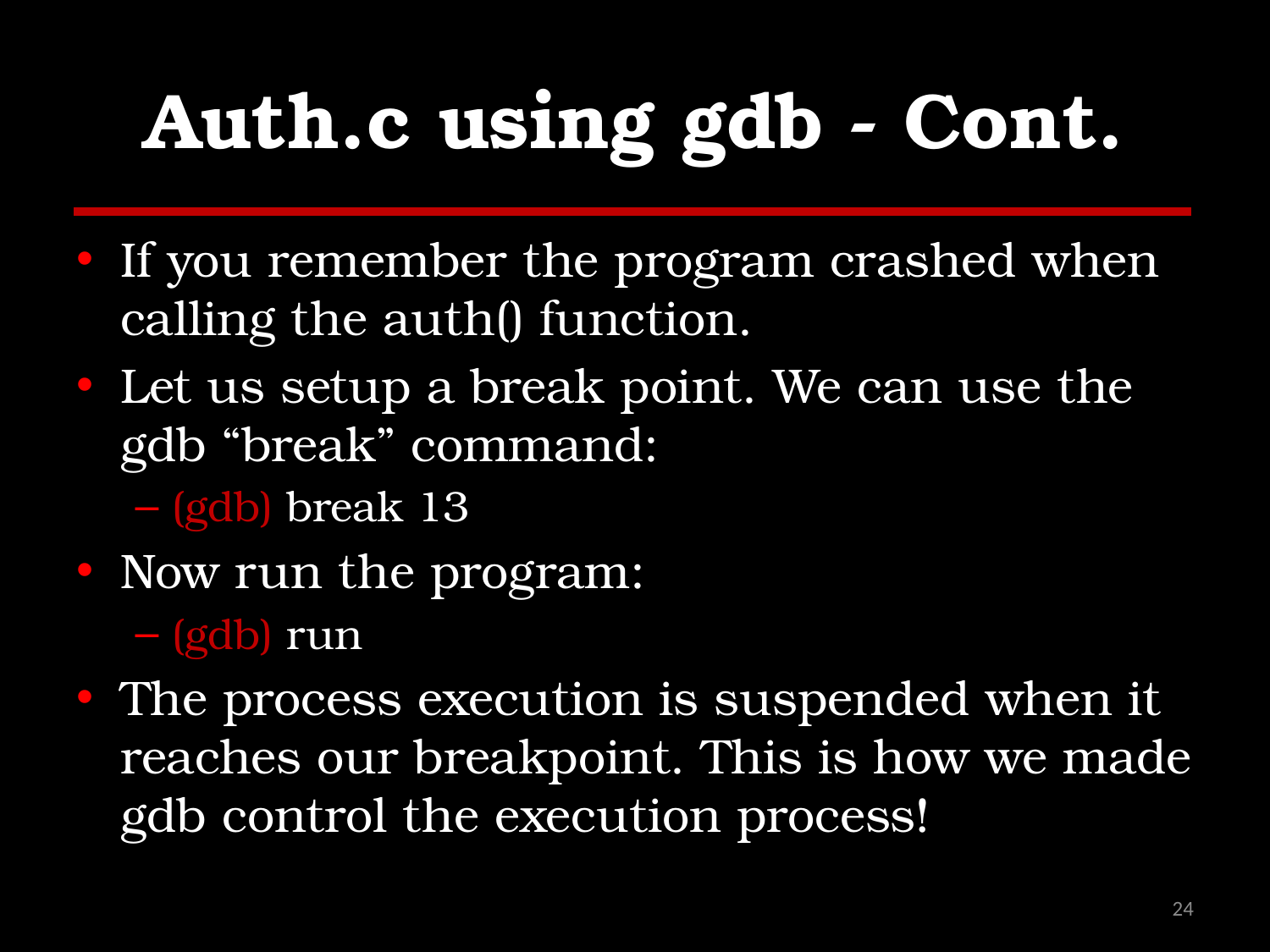

# Auth.c using gdb - Cont.
If you remember the program crashed when calling the auth() function.
Let us setup a break point. We can use the gdb “break” command:
(gdb) break 13
Now run the program:
(gdb) run
The process execution is suspended when it reaches our breakpoint. This is how we made gdb control the execution process!
24